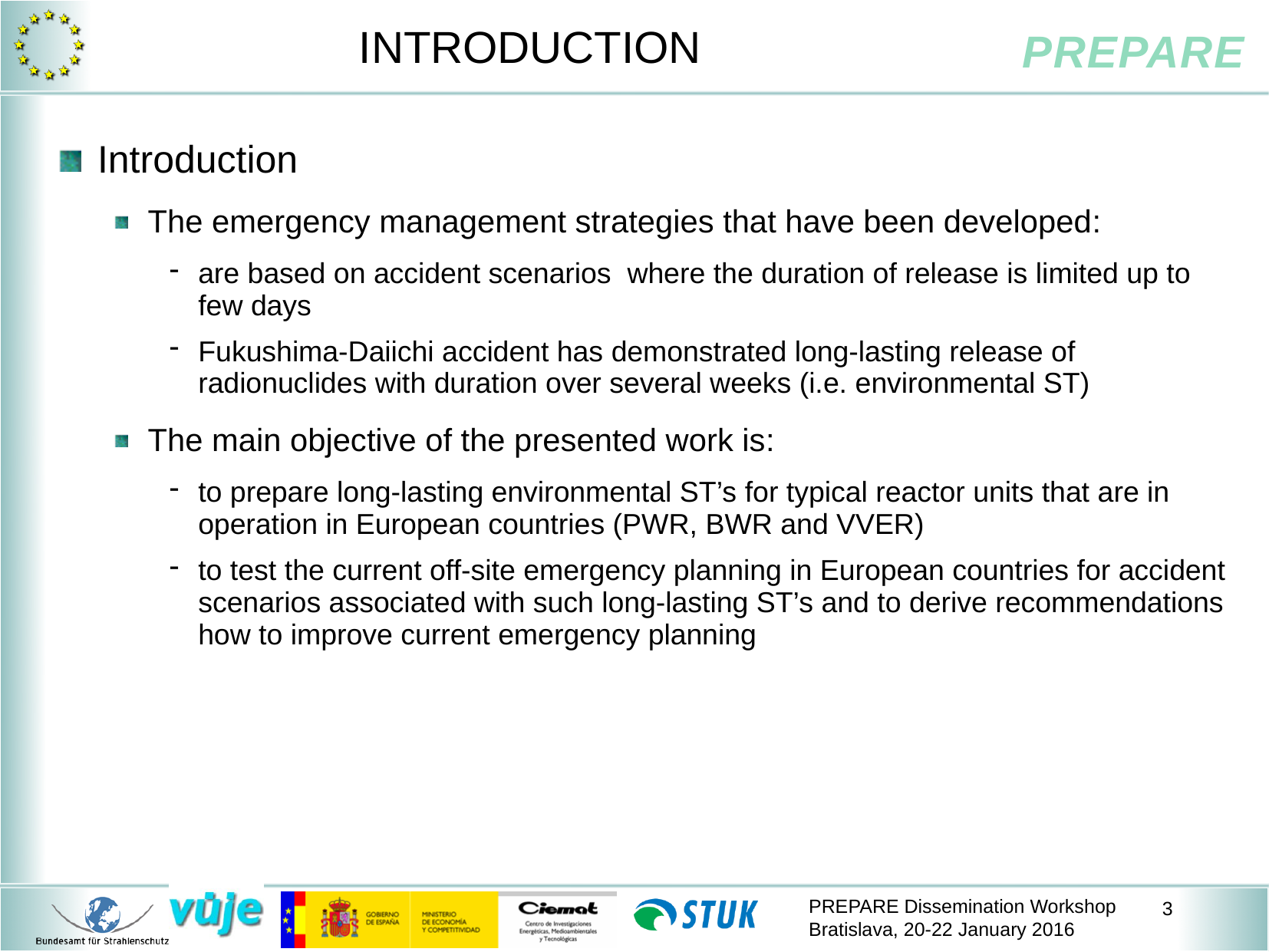

# INTRODUCTION
Introduction
The emergency management strategies that have been developed:
are based on accident scenarios  where the duration of release is limited up to few days
Fukushima-Daiichi accident has demonstrated long-lasting release of radionuclides with duration over several weeks (i.e. environmental ST)
The main objective of the presented work is:
to prepare long-lasting environmental ST’s for typical reactor units that are in operation in European countries (PWR, BWR and VVER)
to test the current off-site emergency planning in European countries for accident scenarios associated with such long-lasting ST’s and to derive recommendations how to improve current emergency planning